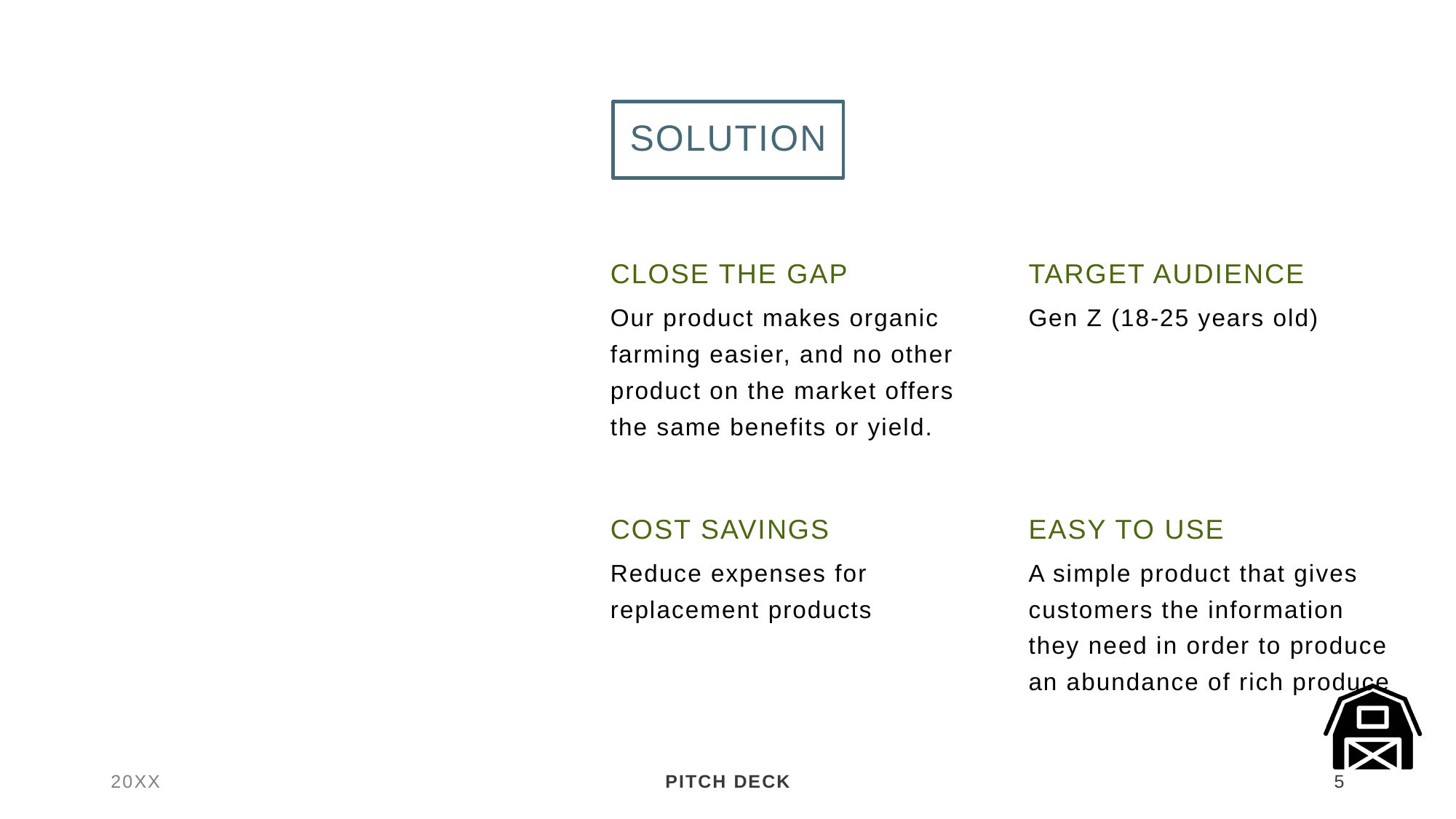

# solution
Close the gap
Target audience
Our product makes organic farming easier, and no other product on the market offers the same benefits or yield.
Gen Z (18-25 years old)
Cost savings
Easy to use
Reduce expenses for replacement products
A simple product that gives customers the information they need in order to produce an abundance of rich produce
20XX
Pitch deck
5